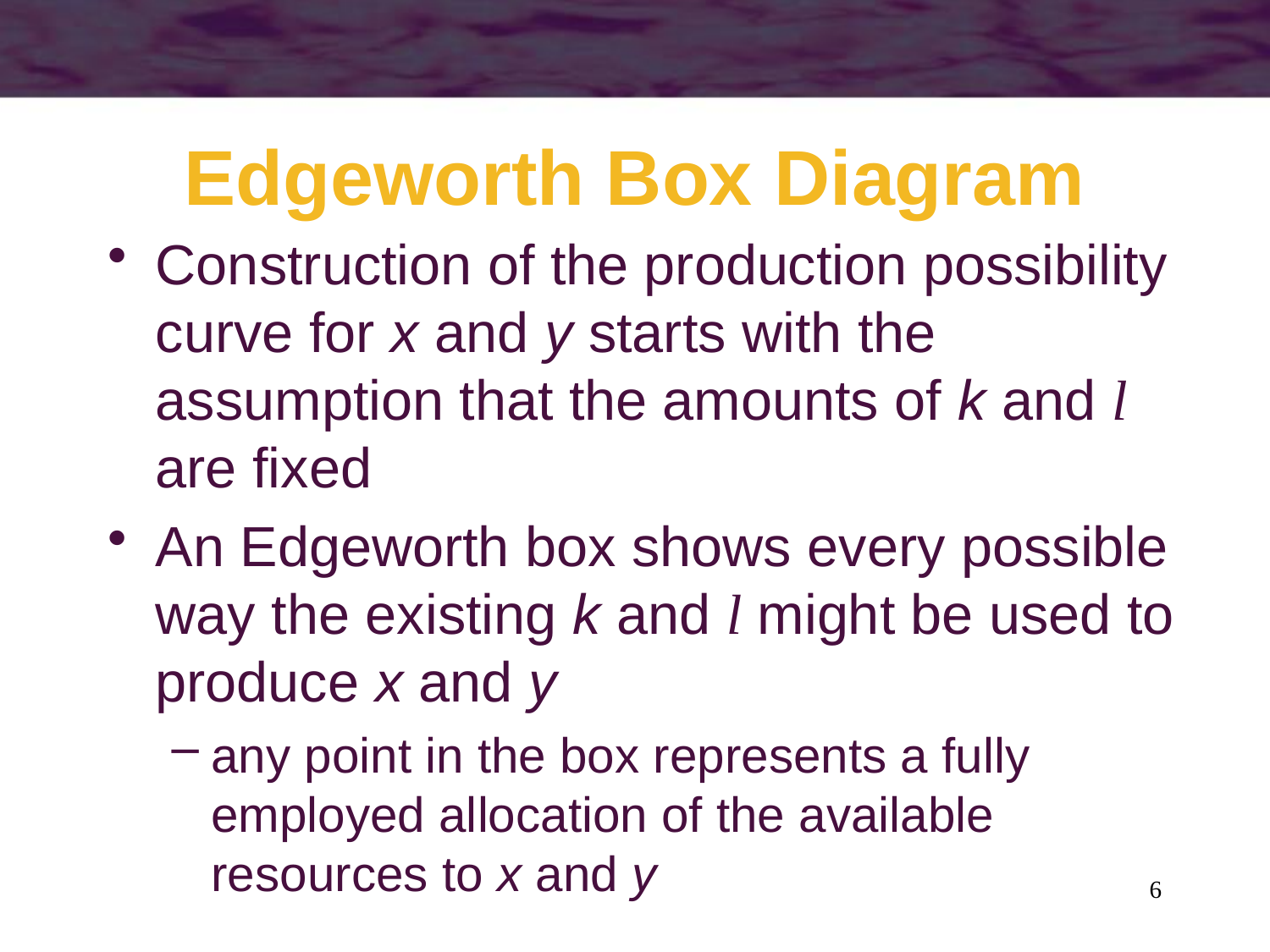

# Edgeworth Box Diagram
Construction of the production possibility curve for x and y starts with the assumption that the amounts of k and l are fixed
An Edgeworth box shows every possible way the existing k and l might be used to produce x and y
any point in the box represents a fully employed allocation of the available resources to x and y
6